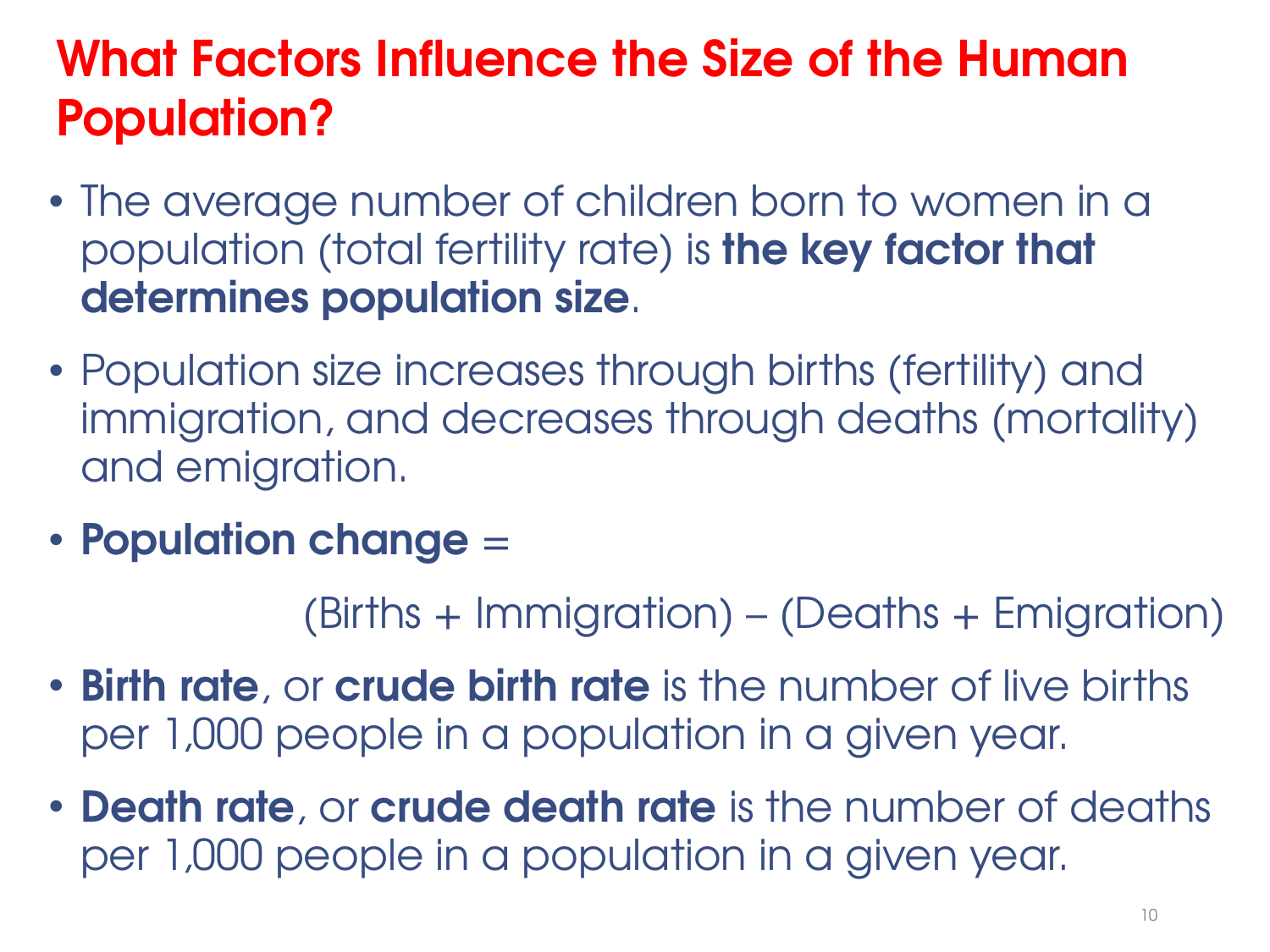

What Factors Influence the Size of the Human Population?
The average number of children born to women in a population (total fertility rate) is the key factor that determines population size.
Population size increases through births (fertility) and immigration, and decreases through deaths (mortality) and emigration.
Population change =
		(Births + Immigration) – (Deaths + Emigration)
Birth rate, or crude birth rate is the number of live births per 1,000 people in a population in a given year.
Death rate, or crude death rate is the number of deaths per 1,000 people in a population in a given year.
10